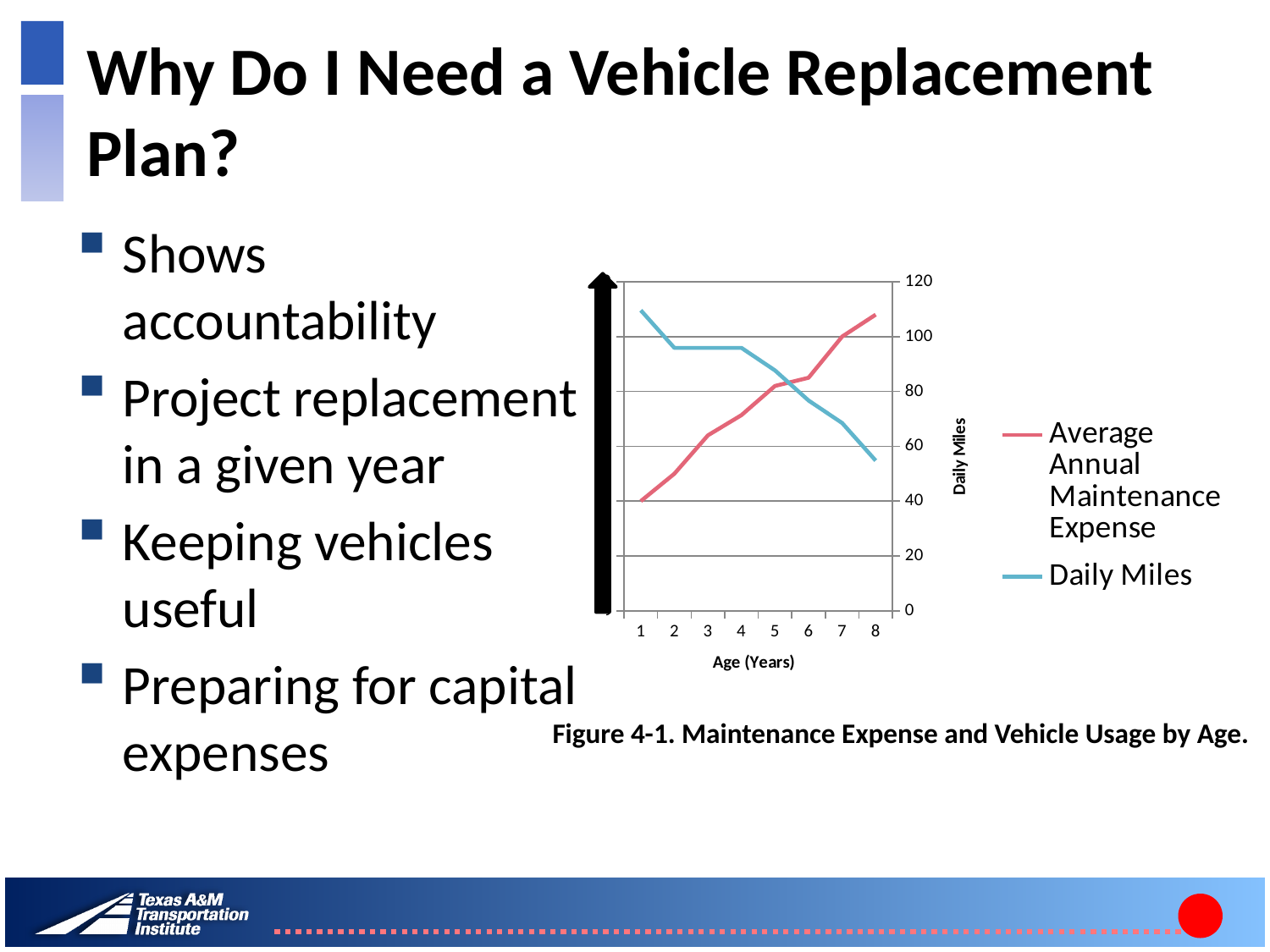

# Why Do I Need a Vehicle Replacement Plan?
Shows accountability
Project replacement in a given year
Keeping vehicles useful
Preparing for capital expenses

### Chart

| Category | Average Annual Maintenance Expense | Daily Miles |
|---|---|---|
| 1 | 2000.0 | 109.58904109589041 |
| 2 | 2500.0 | 95.89041095890411 |
| 3 | 3200.0 | 95.89041095890411 |
| 4 | 3568.0 | 95.89041095890411 |
| 5 | 4100.0 | 87.67123287671185 |
| 6 | 4250.0 | 76.71232876712328 |
| 7 | 5000.0 | 68.49315068493185 |
| 8 | 5400.0 | 54.79452054794521 |
Figure 4-1. Maintenance Expense and Vehicle Usage by Age.